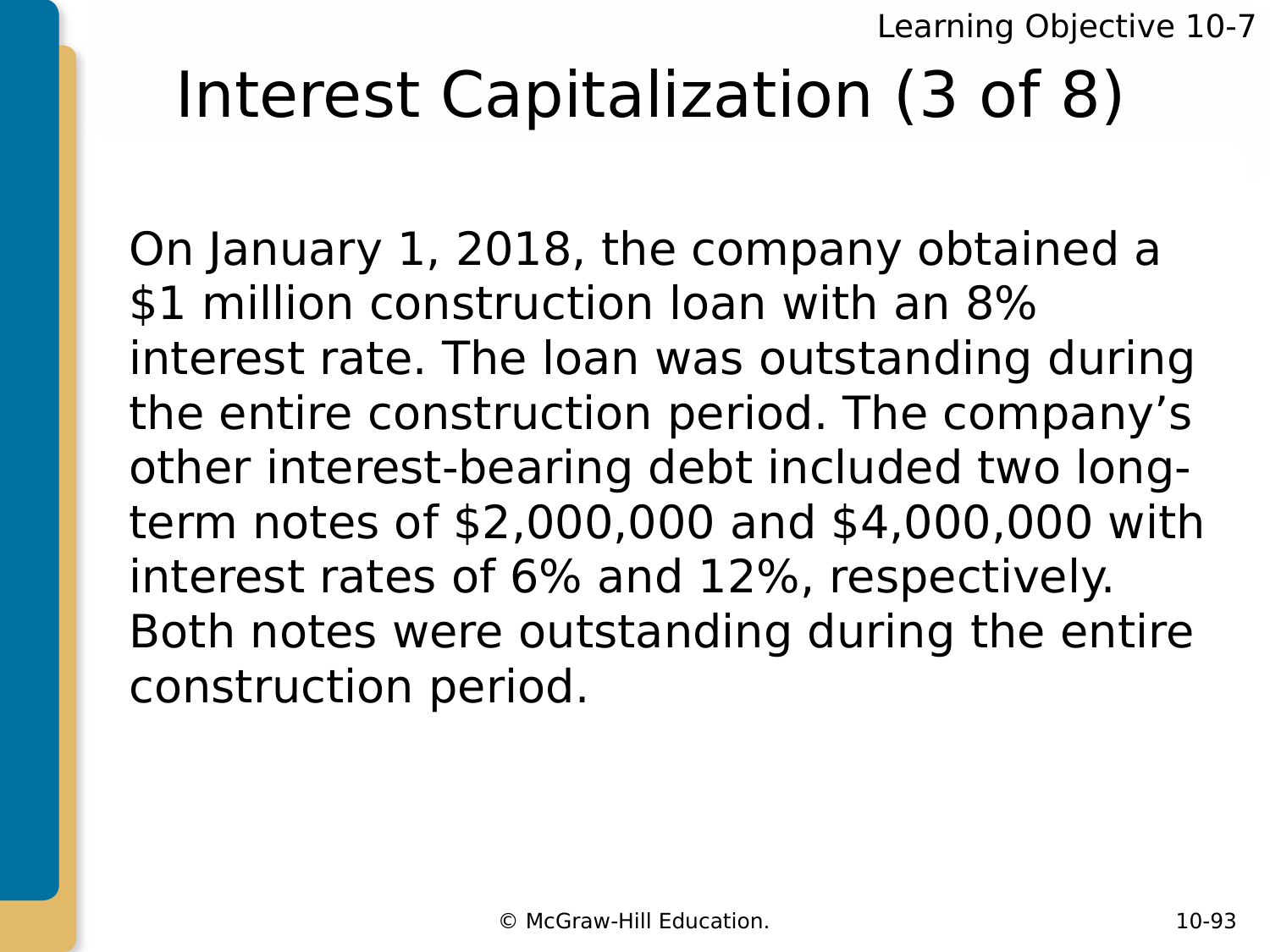

Learning Objective 10-7
# Interest Capitalization (3 of 8)
On January 1, 2018, the company obtained a $1 million construction loan with an 8% interest rate. The loan was outstanding during the entire construction period. The company’s other interest-bearing debt included two long-term notes of $2,000,000 and $4,000,000 with interest rates of 6% and 12%, respectively. Both notes were outstanding during the entire construction period.